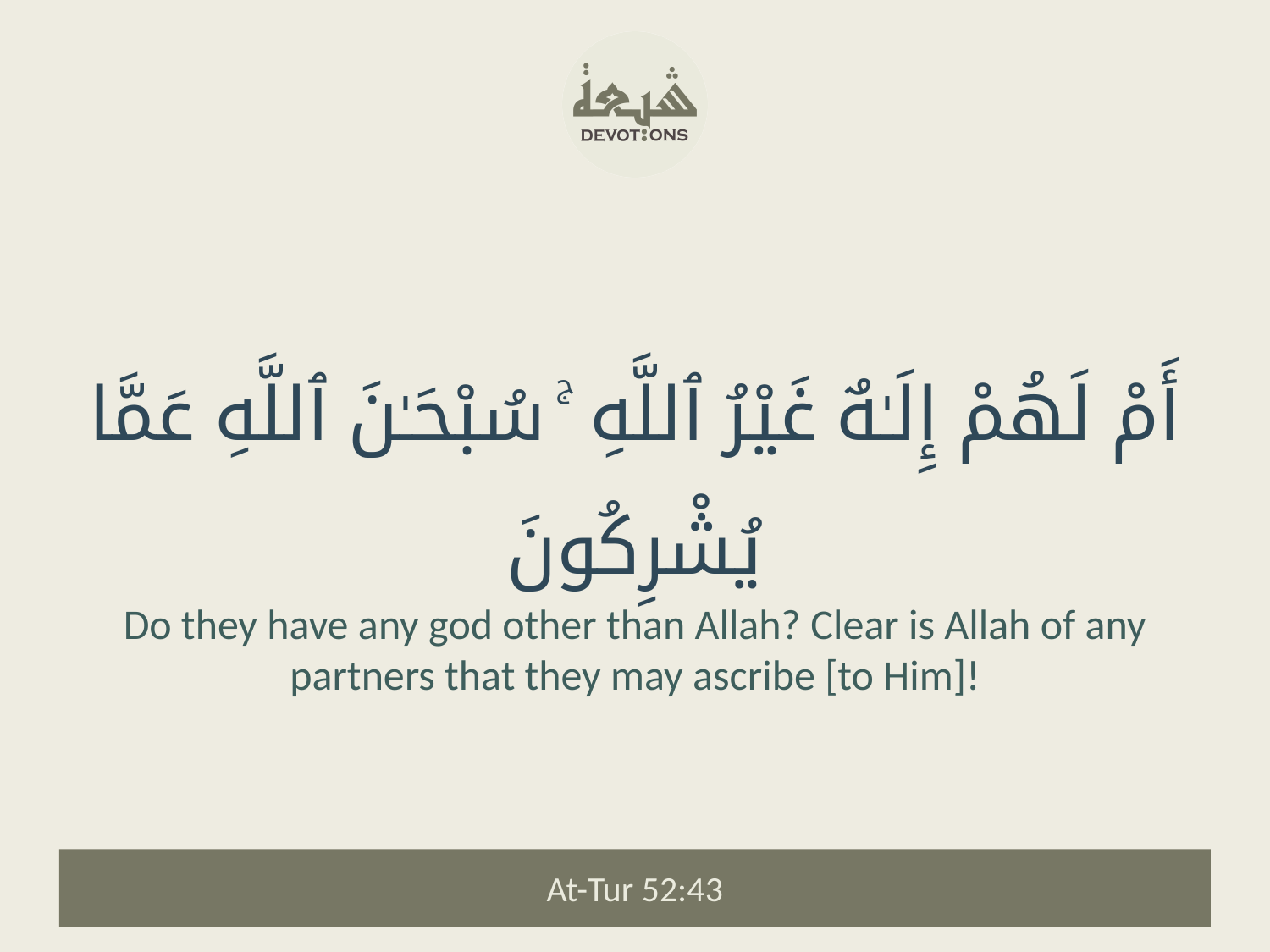

أَمْ لَهُمْ إِلَـٰهٌ غَيْرُ ٱللَّهِ ۚ سُبْحَـٰنَ ٱللَّهِ عَمَّا يُشْرِكُونَ
Do they have any god other than Allah? Clear is Allah of any partners that they may ascribe [to Him]!
At-Tur 52:43